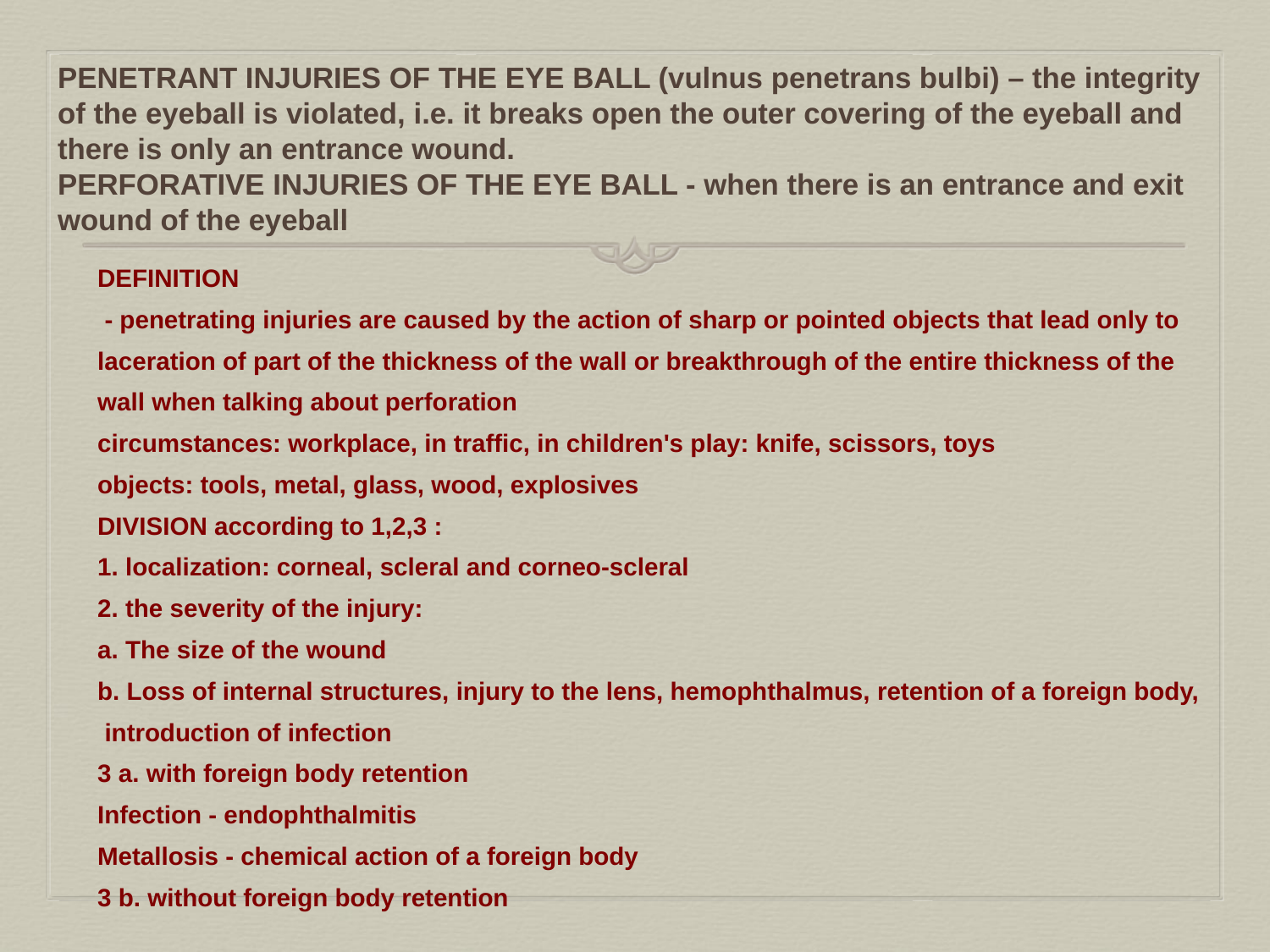

# PENETRANT INJURIES OF THE EYE BALL (vulnus penetrans bulbi) – the integrity of the eyeball is violated, i.e. it breaks open the outer covering of the eyeball and there is only an entrance wound.
PERFORATIVE INJURIES OF THE EYE BALL - when there is an entrance and exit wound of the eyeball

DEFINITION
 - penetrating injuries are caused by the action of sharp or pointed objects that lead only to
laceration of part of the thickness of the wall or breakthrough of the entire thickness of the
wall when talking about perforation
circumstances: workplace, in traffic, in children's play: knife, scissors, toys
objects: tools, metal, glass, wood, explosives
DIVISION according to 1,2,3 :
1. localization: corneal, scleral and corneo-scleral
2. the severity of the injury:
a. The size of the wound
b. Loss of internal structures, injury to the lens, hemophthalmus, retention of a foreign body,
 introduction of infection
3 a. with foreign body retention
Infection - endophthalmitis
Metallosis - chemical action of a foreign body
3 b. without foreign body retention